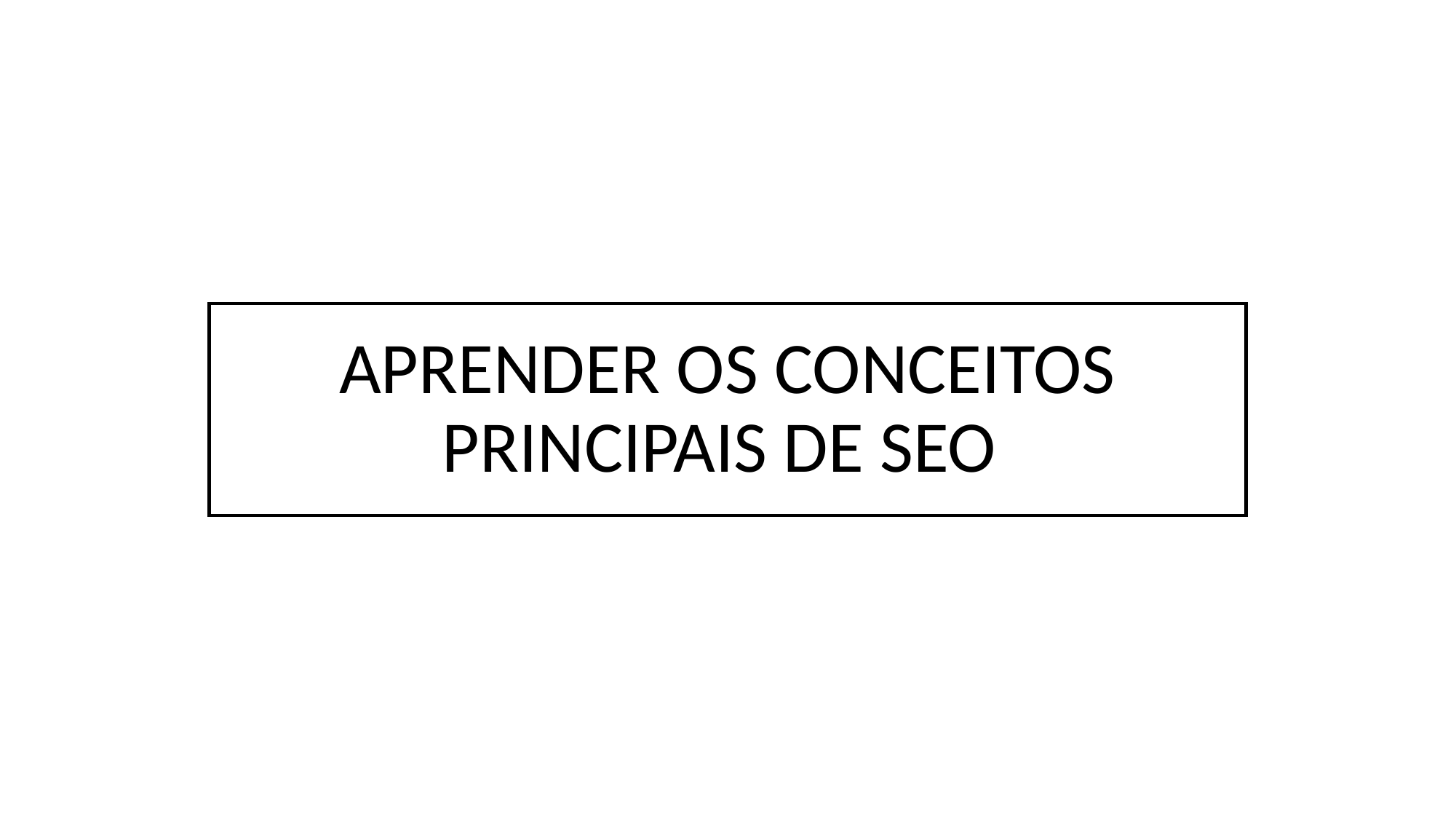

# APRENDER OS CONCEITOS PRINCIPAIS DE SEO